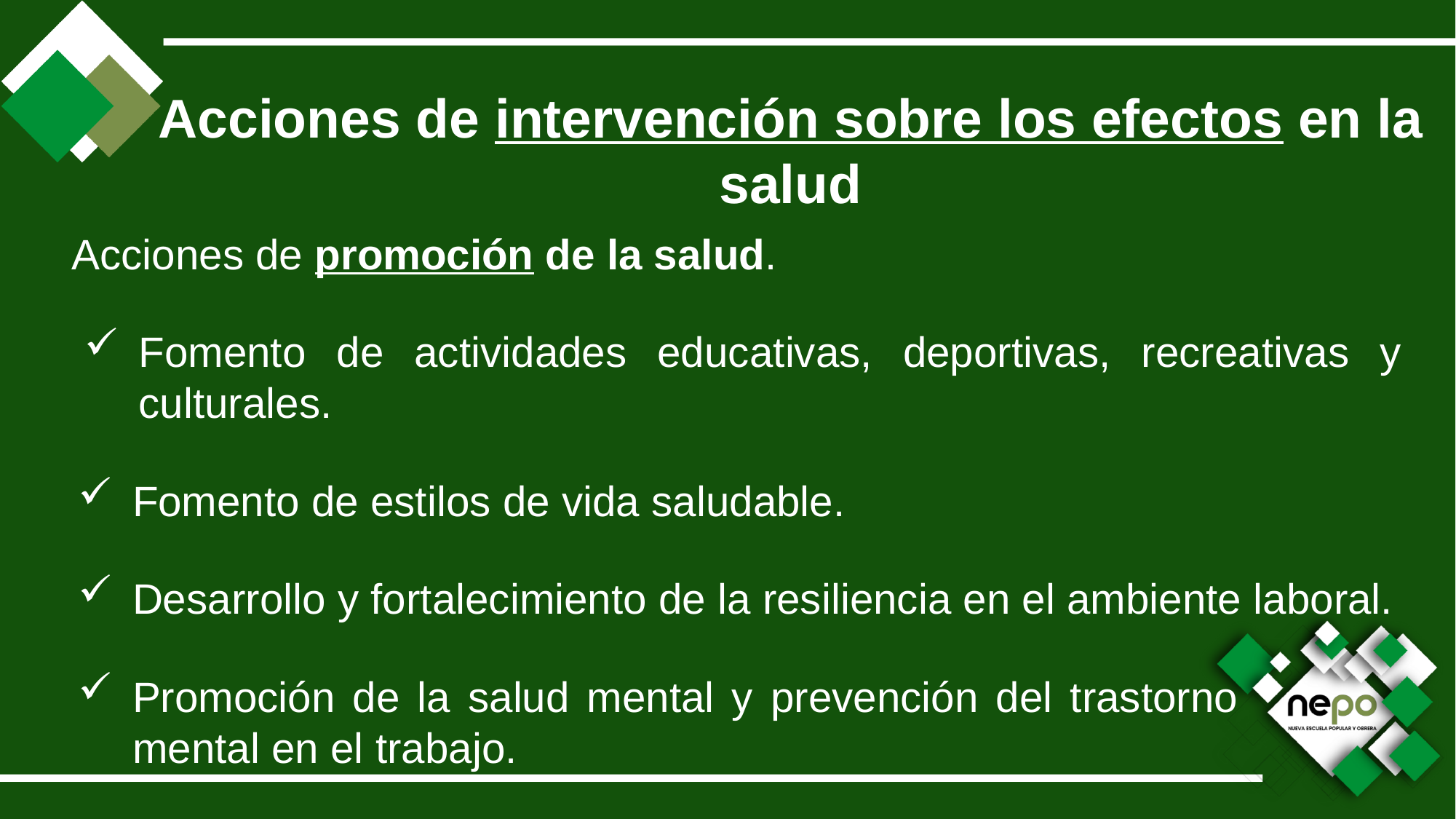

Acciones de intervención sobre los efectos en la salud
Acciones de promoción de la salud.
Fomento de actividades educativas, deportivas, recreativas y culturales.
Fomento de estilos de vida saludable.
Desarrollo y fortalecimiento de la resiliencia en el ambiente laboral.
Promoción de la salud mental y prevención del trastorno mental en el trabajo.